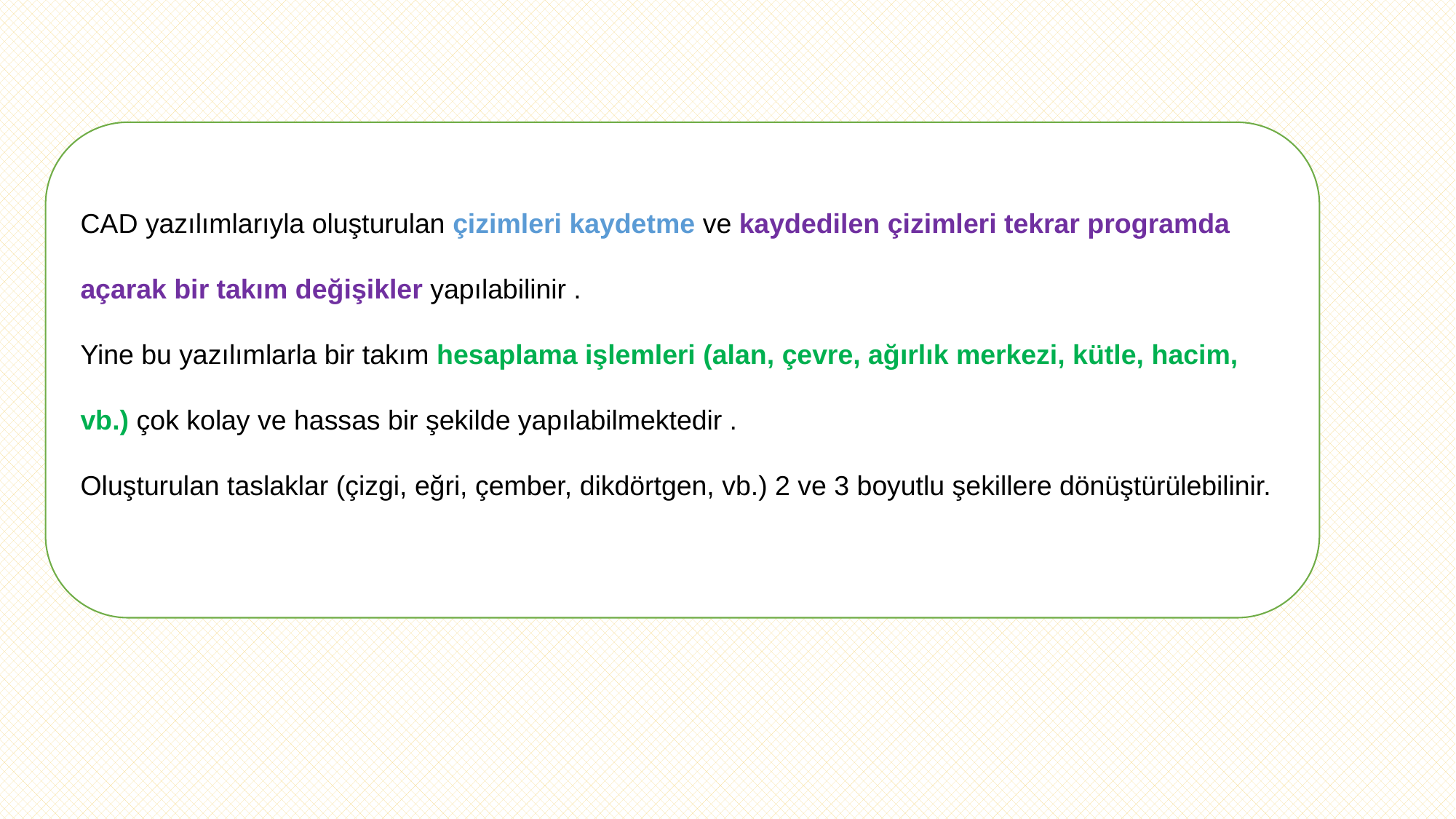

CAD yazılımlarıyla oluşturulan çizimleri kaydetme ve kaydedilen çizimleri tekrar programda açarak bir takım değişikler yapılabilinir .
Yine bu yazılımlarla bir takım hesaplama işlemleri (alan, çevre, ağırlık merkezi, kütle, hacim, vb.) çok kolay ve hassas bir şekilde yapılabilmektedir .
Oluşturulan taslaklar (çizgi, eğri, çember, dikdörtgen, vb.) 2 ve 3 boyutlu şekillere dönüştürülebilinir.